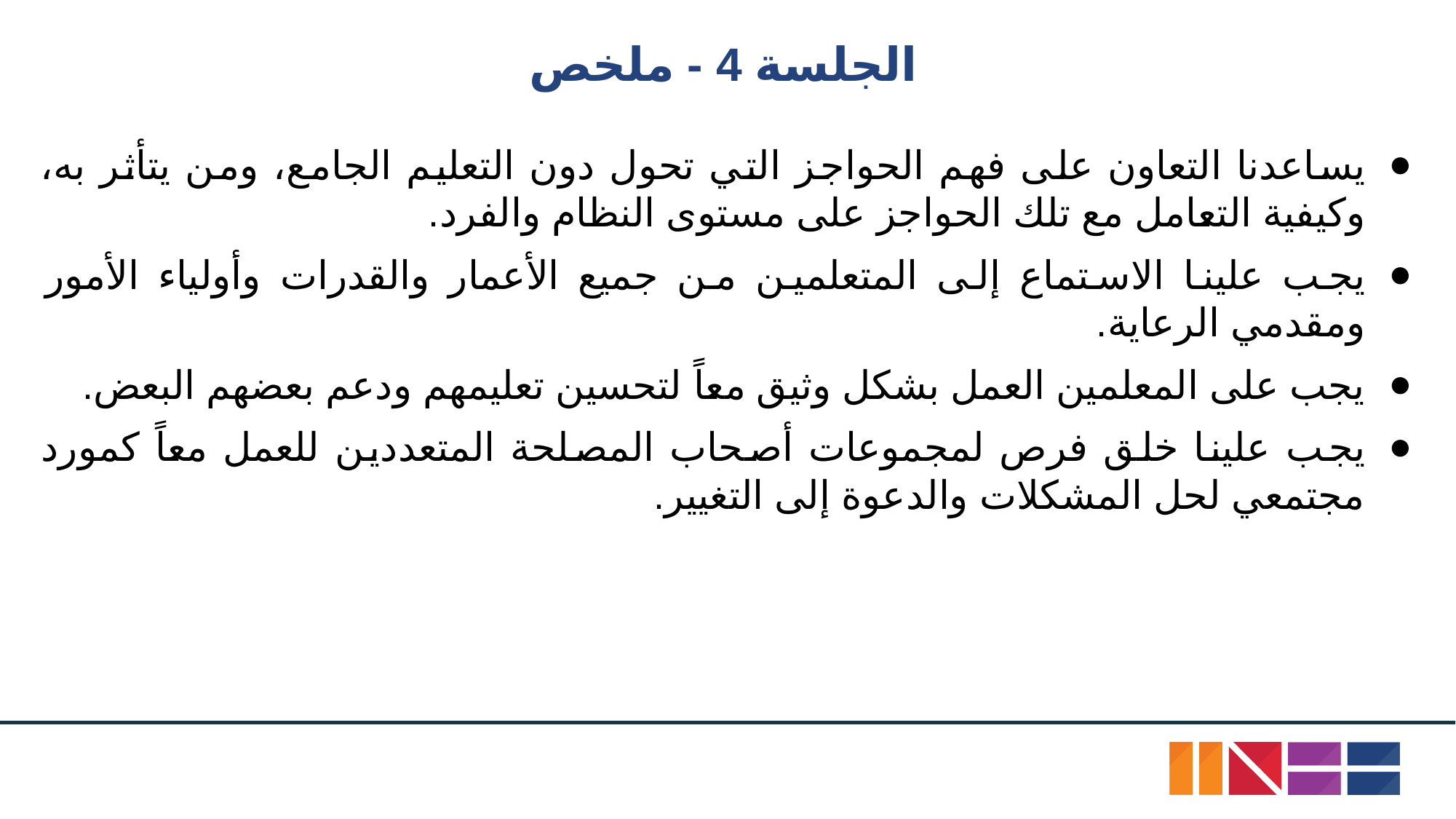

# الجلسة 4 - ملخص
يساعدنا التعاون على فهم الحواجز التي تحول دون التعليم الجامع، ومن يتأثر به، وكيفية التعامل مع تلك الحواجز على مستوى النظام والفرد.
يجب علينا الاستماع إلى المتعلمين من جميع الأعمار والقدرات وأولياء الأمور ومقدمي الرعاية.
يجب على المعلمين العمل بشكل وثيق معاً لتحسين تعليمهم ودعم بعضهم البعض.
يجب علينا خلق فرص لمجموعات أصحاب المصلحة المتعددين للعمل معاً كمورد مجتمعي لحل المشكلات والدعوة إلى التغيير.